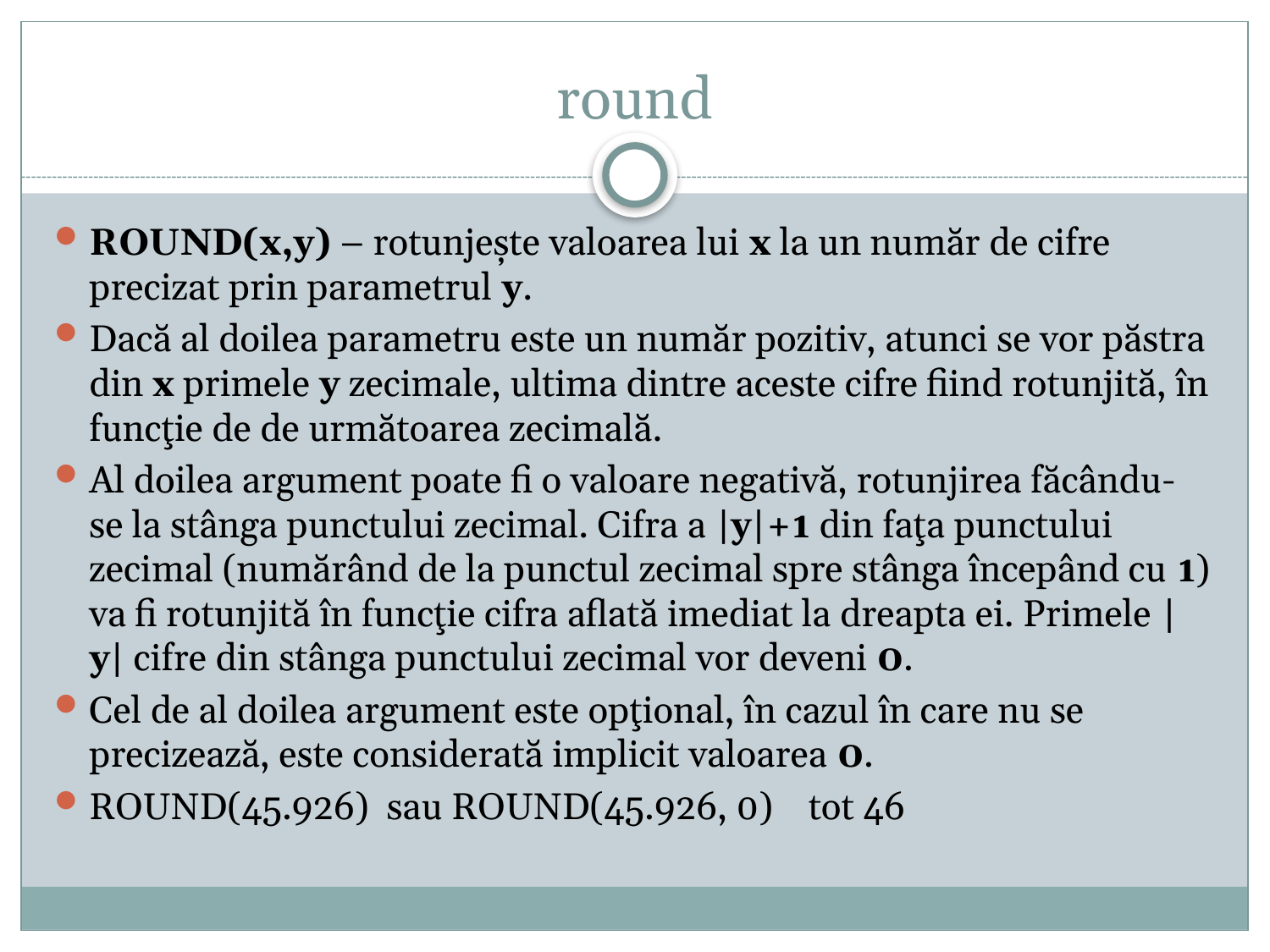

# round
ROUND(x,y) – rotunjeşte valoarea lui x la un număr de cifre precizat prin parametrul y.
Dacă al doilea parametru este un număr pozitiv, atunci se vor păstra din x primele y zecimale, ultima dintre aceste cifre fiind rotunjită, în funcţie de de următoarea zecimală.
Al doilea argument poate fi o valoare negativă, rotunjirea făcându-se la stânga punctului zecimal. Cifra a |y|+1 din faţa punctului zecimal (numărând de la punctul zecimal spre stânga începând cu 1) va fi rotunjită în funcţie cifra aflată imediat la dreapta ei. Primele |y| cifre din stânga punctului zecimal vor deveni 0.
Cel de al doilea argument este opţional, în cazul în care nu se precizează, este considerată implicit valoarea 0.
ROUND(45.926)  sau ROUND(45.926, 0)    tot 46